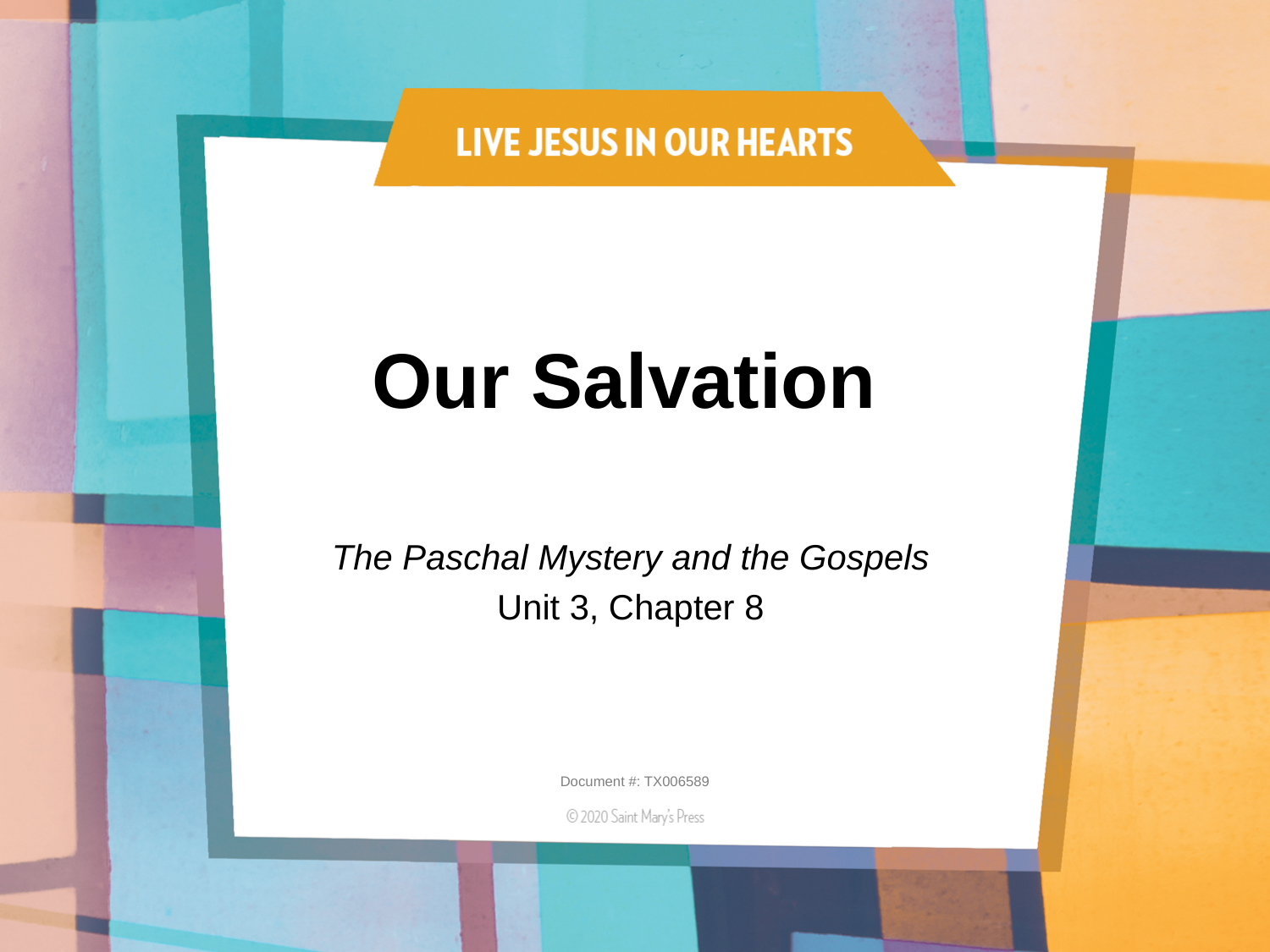

# Our Salvation
The Paschal Mystery and the Gospels
Unit 3, Chapter 8
Document #: TX006589